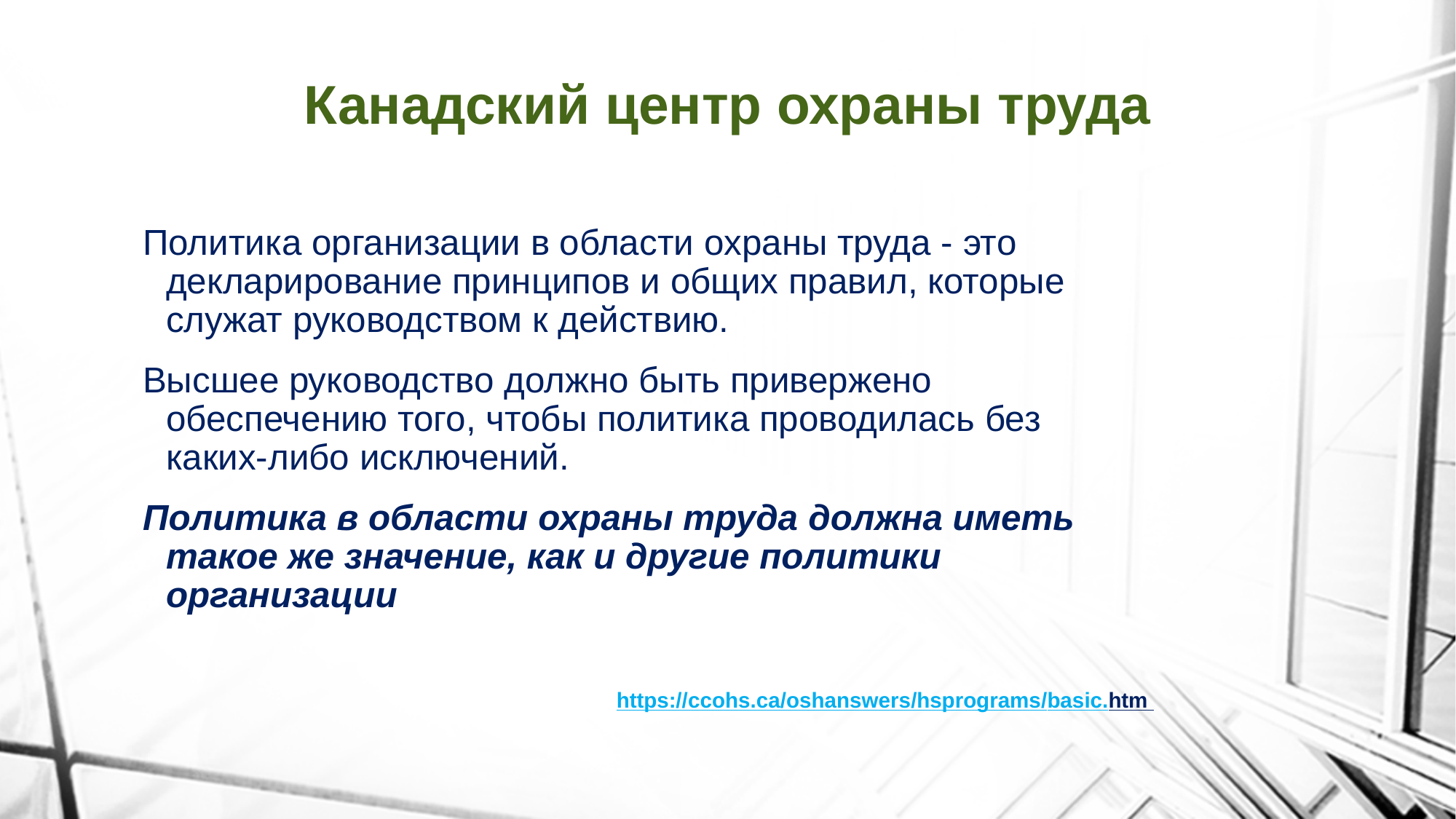

# Канадский центр охраны труда
Политика организации в области охраны труда - это декларирование принципов и общих правил, которые служат руководством к действию.
Высшее руководство должно быть привержено обеспечению того, чтобы политика проводилась без каких-либо исключений.
Политика в области охраны труда должна иметь такое же значение, как и другие политики организации

https://ccohs.ca/oshanswers/hsprograms/basic.htm